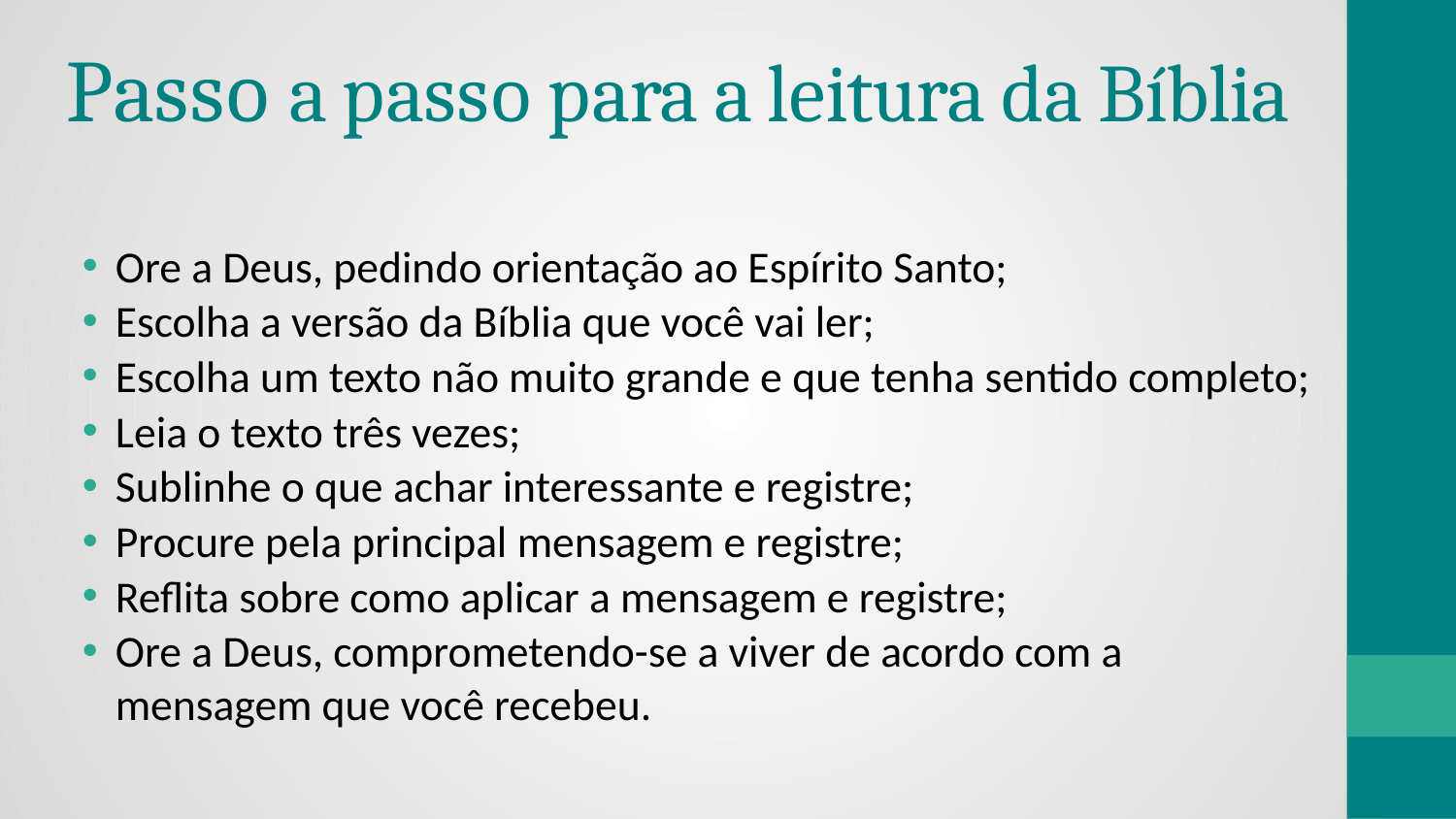

# Passo a passo para a leitura da Bíblia
Ore a Deus, pedindo orientação ao Espírito Santo;
Escolha a versão da Bíblia que você vai ler;
Escolha um texto não muito grande e que tenha sentido completo;
Leia o texto três vezes;
Sublinhe o que achar interessante e registre;
Procure pela principal mensagem e registre;
Reflita sobre como aplicar a mensagem e registre;
Ore a Deus, comprometendo-se a viver de acordo com a mensagem que você recebeu.